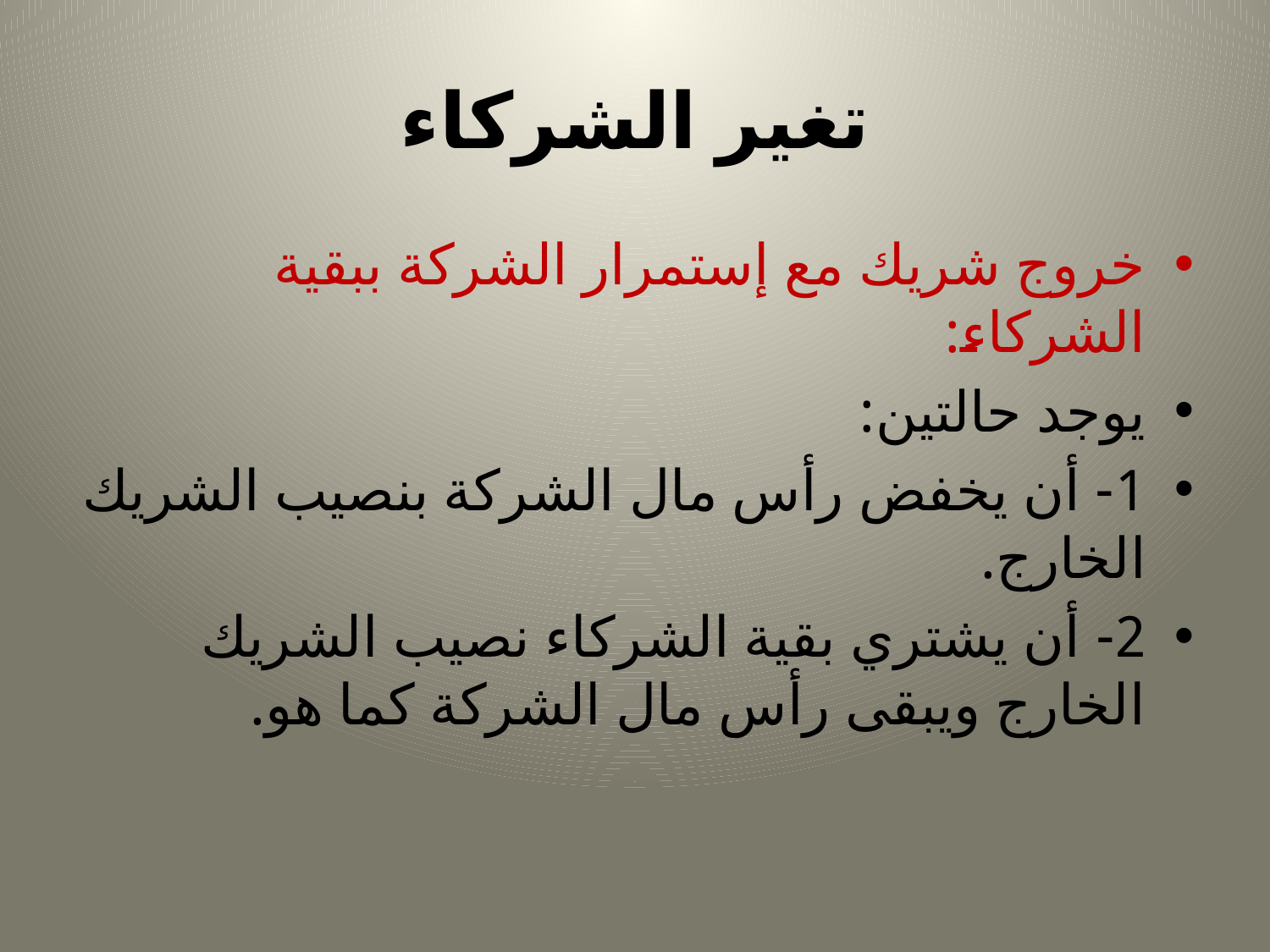

# تغير الشركاء
خروج شريك مع إستمرار الشركة ببقية الشركاء:
يوجد حالتين:
1- أن يخفض رأس مال الشركة بنصيب الشريك الخارج.
2- أن يشتري بقية الشركاء نصيب الشريك الخارج ويبقى رأس مال الشركة كما هو.